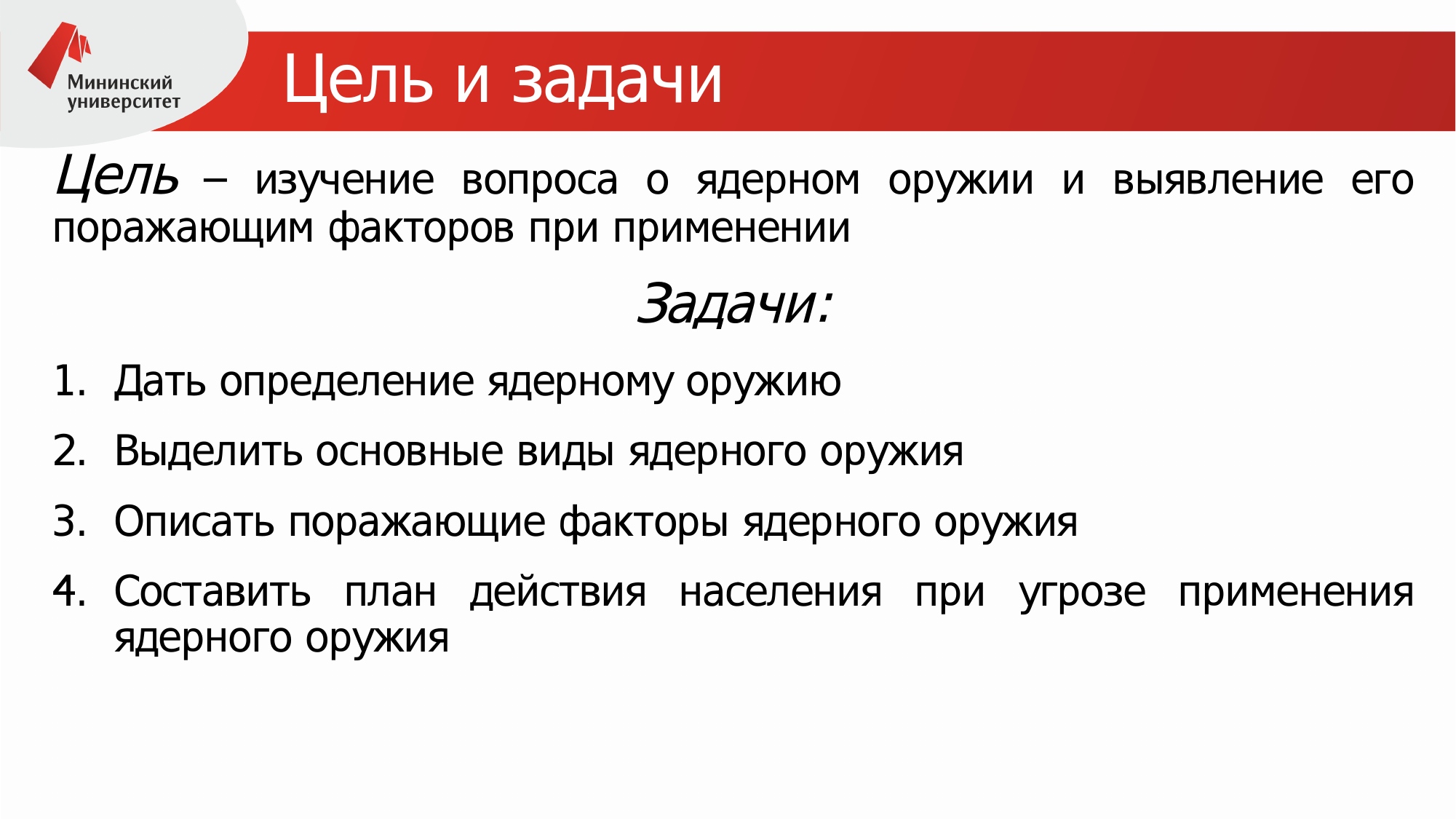

# Цель и задачи
Цель – изучение вопроса о ядерном оружии и выявление его поражающим факторов при применении
Задачи:
Дать определение ядерному оружию
Выделить основные виды ядерного оружия
Описать поражающие факторы ядерного оружия
Составить план действия населения при угрозе применения ядерного оружия